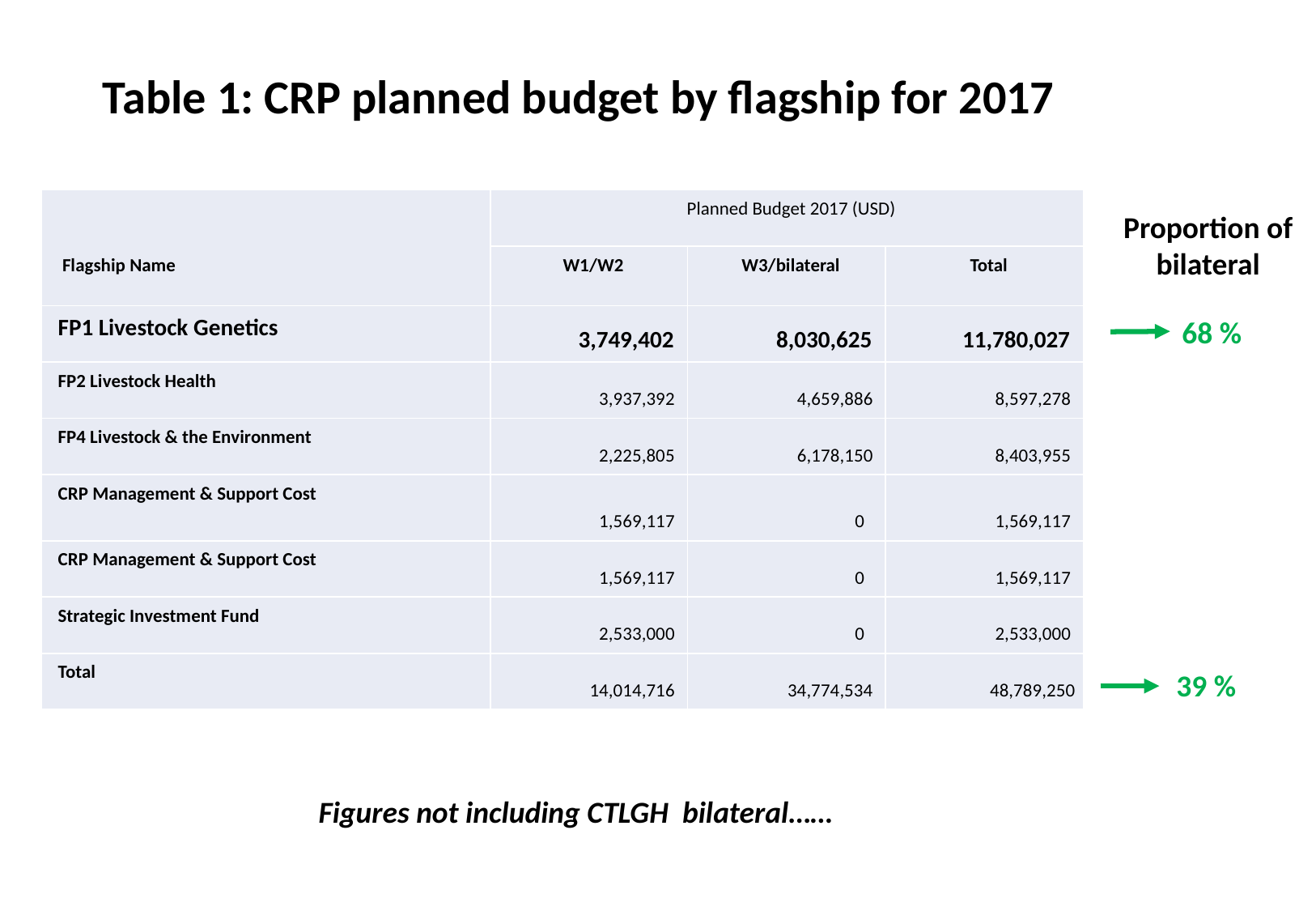

Table 1: CRP planned budget by flagship for 2017
| Flagship Name | Planned Budget 2017 (USD) |  |  |
| --- | --- | --- | --- |
|  | W1/W2 | W3/bilateral | Total |
| FP1 Livestock Genetics | 3,749,402 | 8,030,625 | 11,780,027 |
| FP2 Livestock Health | 3,937,392 | 4,659,886 | 8,597,278 |
| FP4 Livestock & the Environment | 2,225,805 | 6,178,150 | 8,403,955 |
| CRP Management & Support Cost | 1,569,117 | 0 | 1,569,117 |
| CRP Management & Support Cost | 1,569,117 | 0 | 1,569,117 |
| Strategic Investment Fund | 2,533,000 | 0 | 2,533,000 |
| Total | 14,014,716 | 34,774,534 | 48,789,250 |
Proportion of
bilateral
68 %
39 %
Figures not including CTLGH  bilateral……